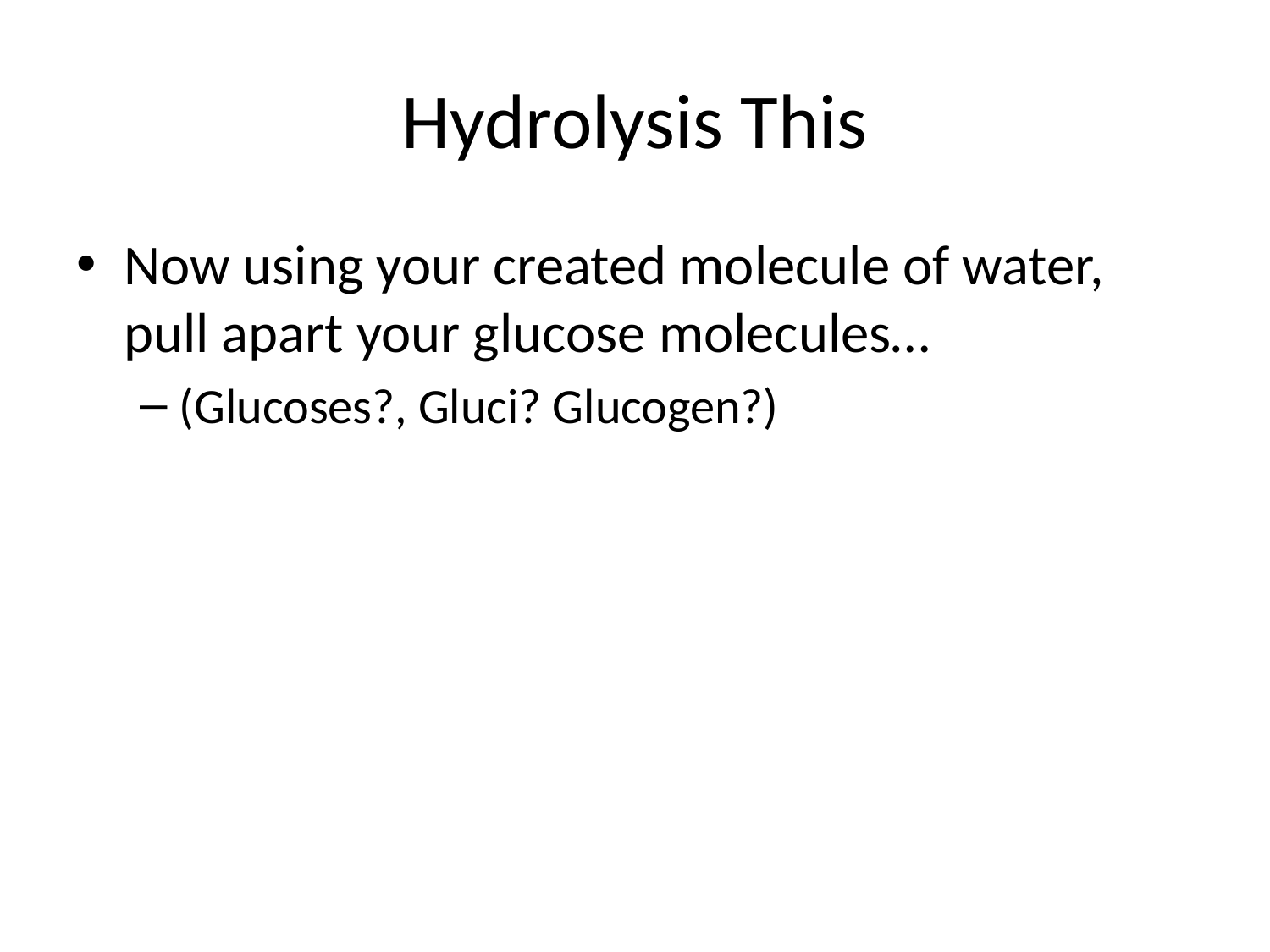

# Hydrolysis This
Now using your created molecule of water, pull apart your glucose molecules…
(Glucoses?, Gluci? Glucogen?)